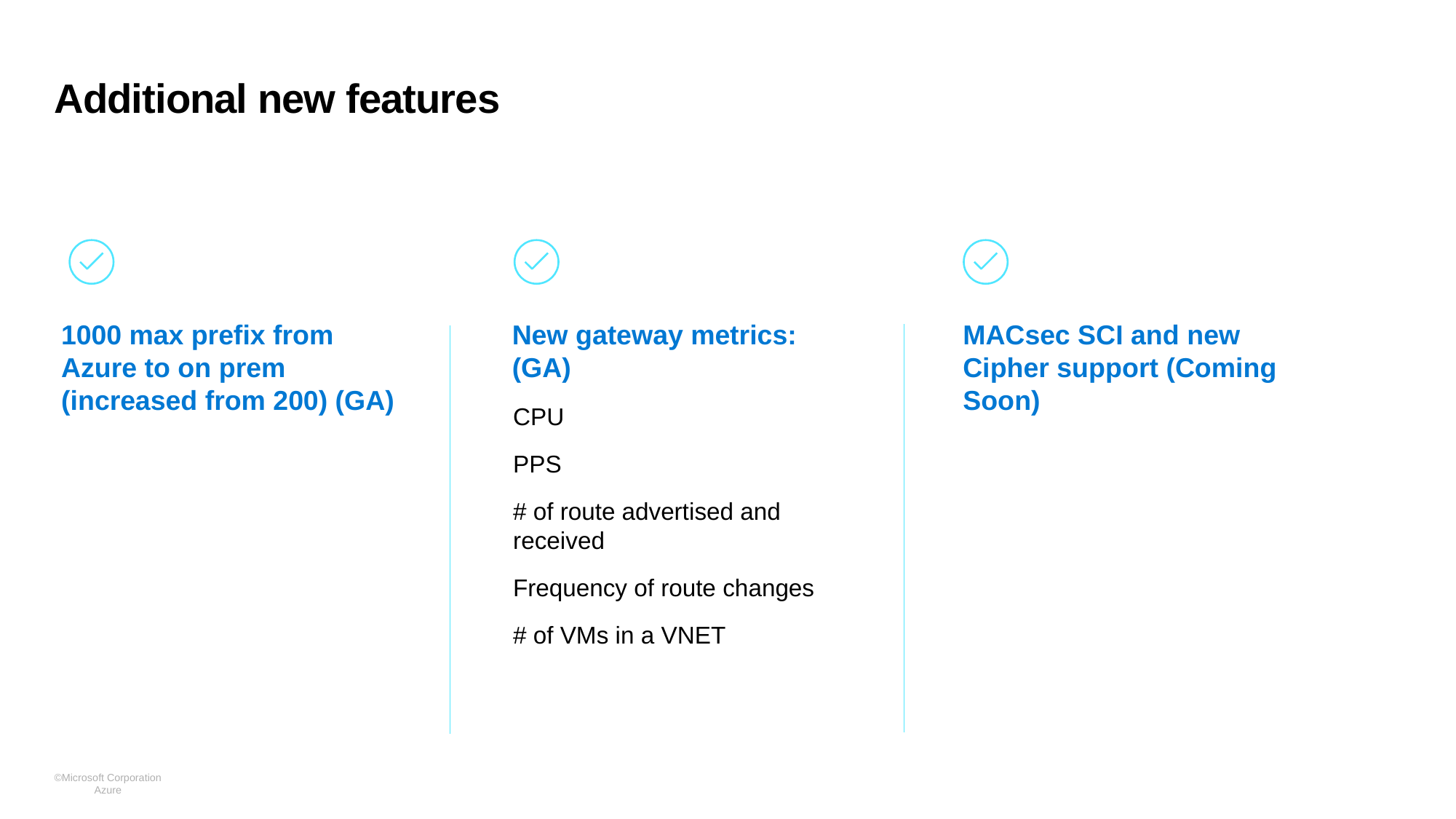

# Additional new features

1000 max prefix from Azure to on prem (increased from 200) (GA)
New gateway metrics:  (GA)
CPU
PPS
# of route advertised and received
Frequency of route changes
# of VMs in a VNET
MACsec SCI and new Cipher support (Coming Soon)